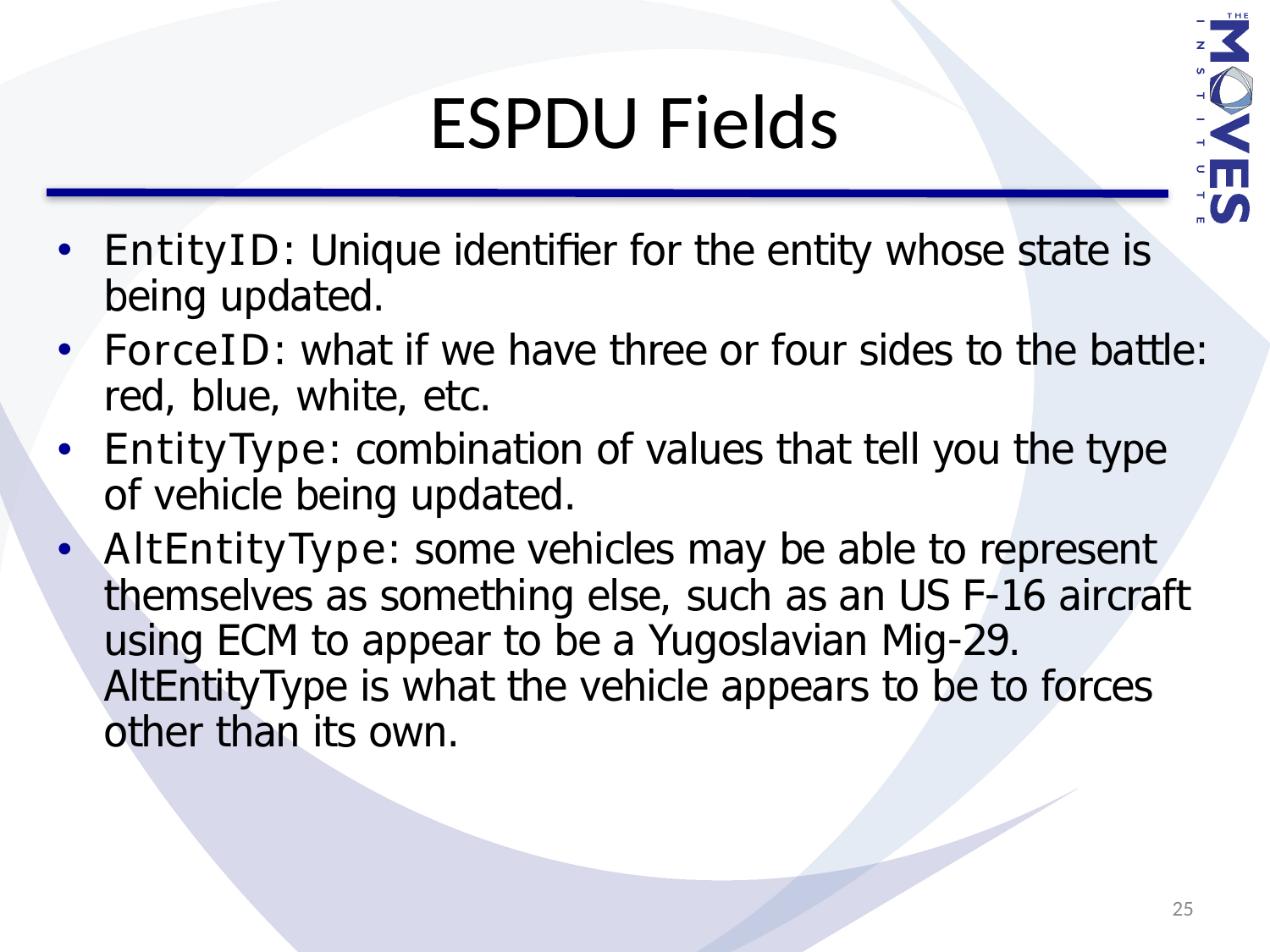

# ESPDU Fields
EntityID: Unique identifier for the entity whose state is being updated.
ForceID: what if we have three or four sides to the battle: red, blue, white, etc.
EntityType: combination of values that tell you the type of vehicle being updated.
AltEntityType: some vehicles may be able to represent themselves as something else, such as an US F-16 aircraft using ECM to appear to be a Yugoslavian Mig-29. AltEntityType is what the vehicle appears to be to forces other than its own.

25